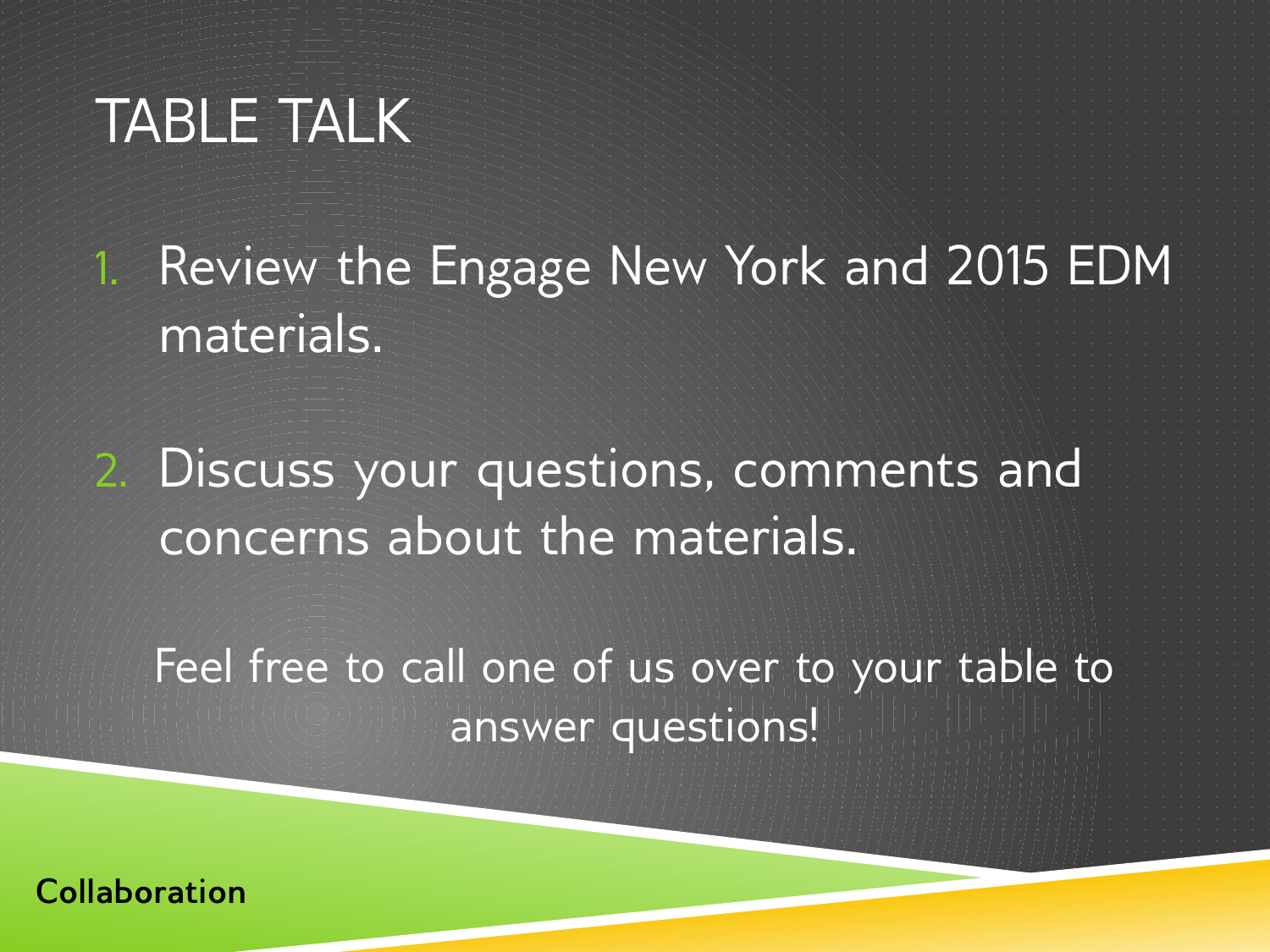

# TABLE TALK
Review the Engage New York and 2015 EDM materials.

Discuss your questions, comments and concerns about the materials.

Feel free to call one of us over to your table to answer questions!

Collaboration